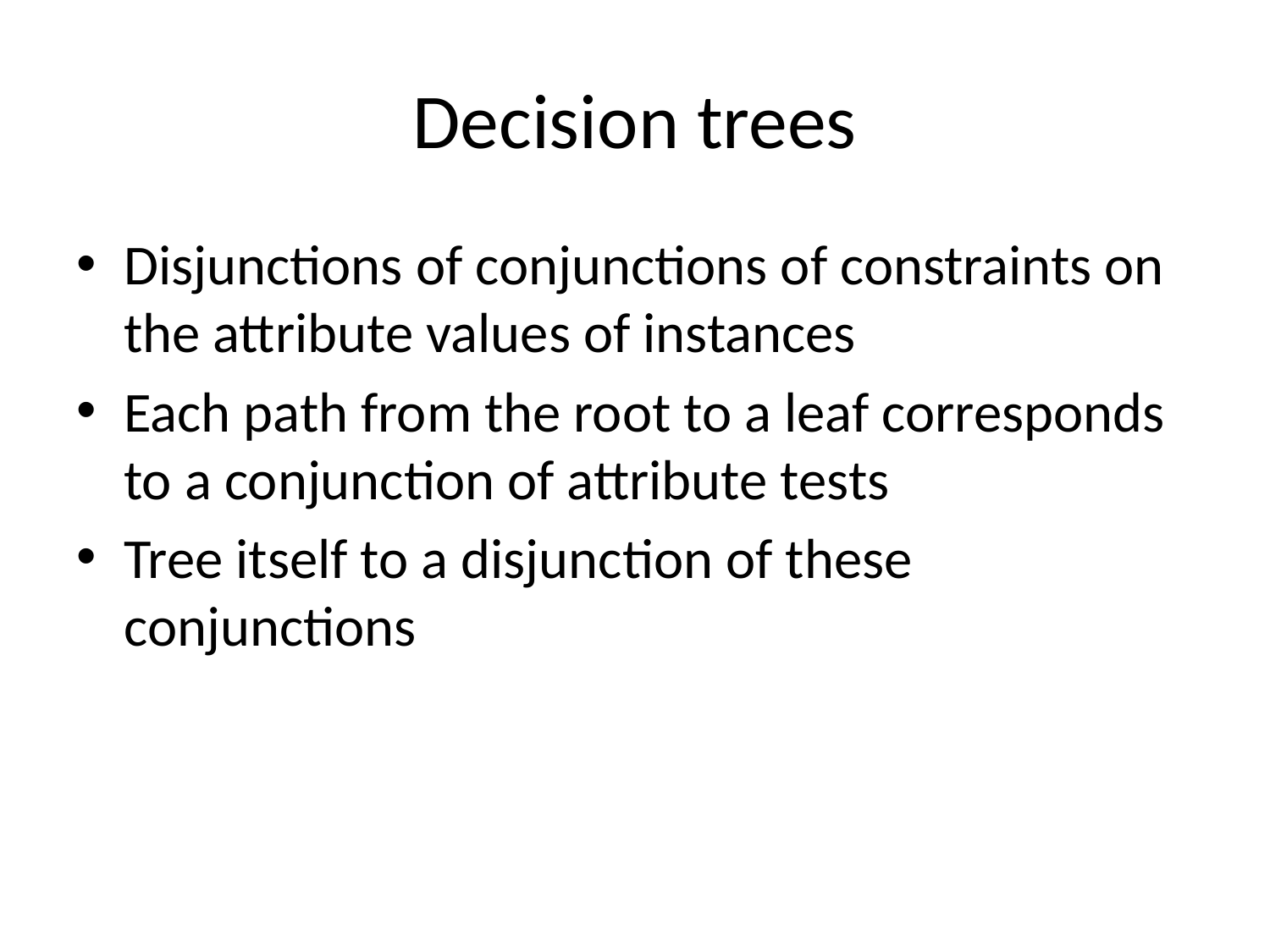

# Decision trees
Disjunctions of conjunctions of constraints on the attribute values of instances
Each path from the root to a leaf corresponds to a conjunction of attribute tests
Tree itself to a disjunction of these conjunctions